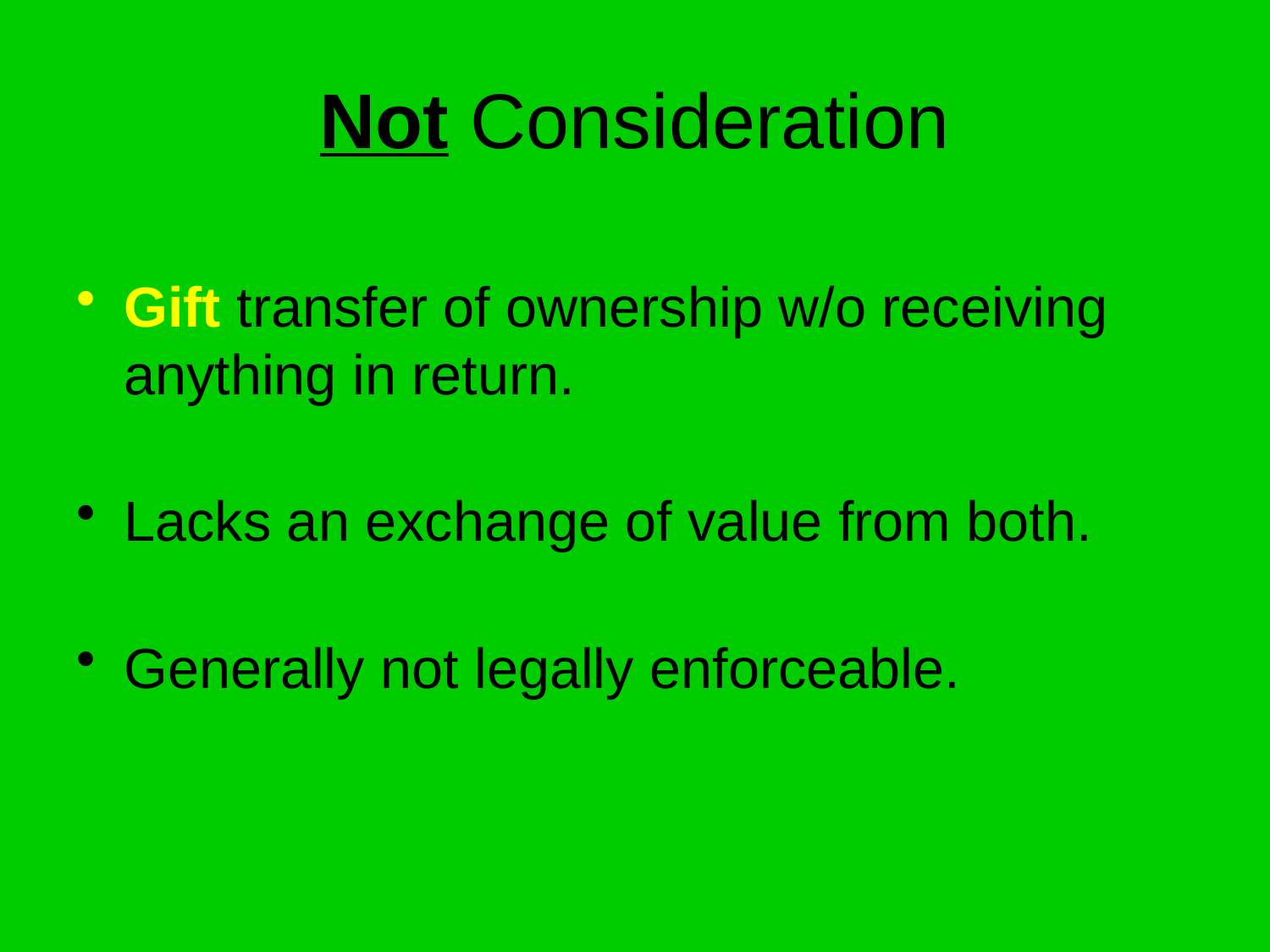

# Not Consideration
Gift transfer of ownership w/o receiving anything in return.
Lacks an exchange of value from both.
Generally not legally enforceable.